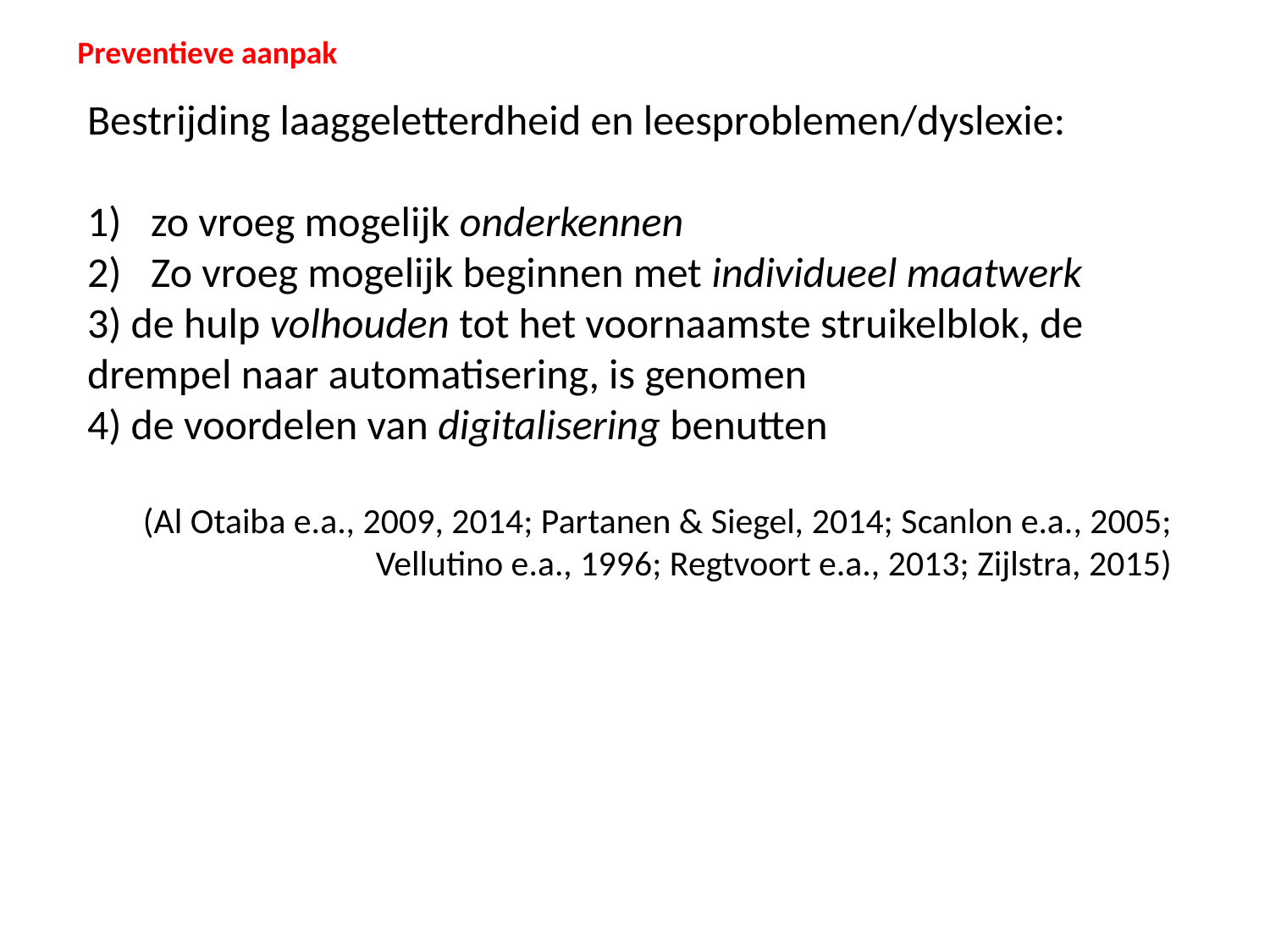

Preventieve aanpak
Bestrijding laaggeletterdheid en leesproblemen/dyslexie:

zo vroeg mogelijk onderkennen
Zo vroeg mogelijk beginnen met individueel maatwerk
3) de hulp volhouden tot het voornaamste struikelblok, de drempel naar automatisering, is genomen
4) de voordelen van digitalisering benutten

(Al Otaiba e.a., 2009, 2014; Partanen & Siegel, 2014; Scanlon e.a., 2005; Vellutino e.a., 1996; Regtvoort e.a., 2013; Zijlstra, 2015)